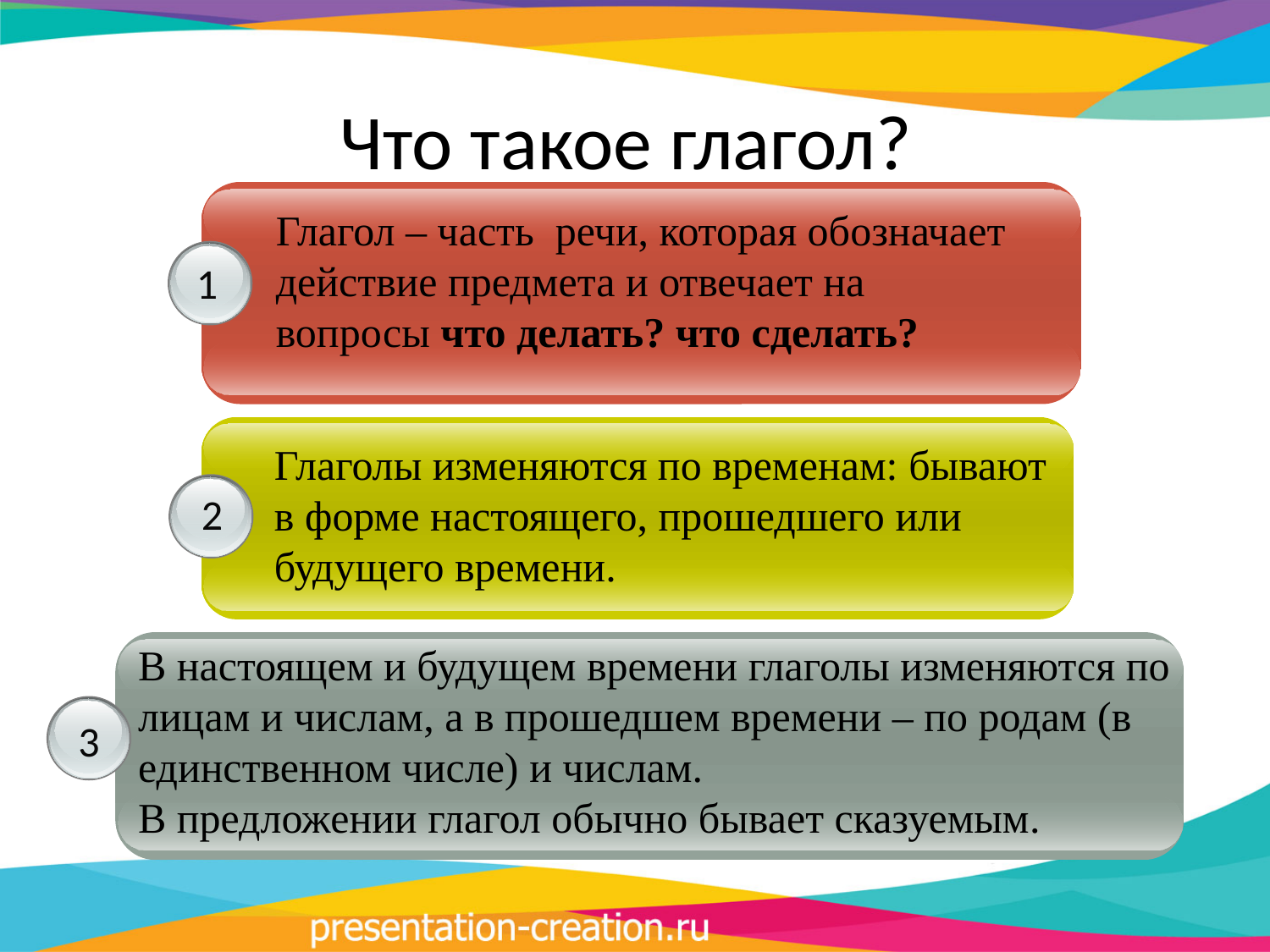

# Что такое глагол?

Глагол – часть  речи, которая обозначает действие предмета и отвечает на вопросы что делать? что сделать?

1

Глаголы изменяются по временам: бывают в форме настоящего, прошедшего или будущего времени.

2

В настоящем и будущем времени глаголы изменяются по лицам и числам, а в прошедшем времени – по родам (в единственном числе) и числам.
В предложении глагол обычно бывает сказуемым.

3